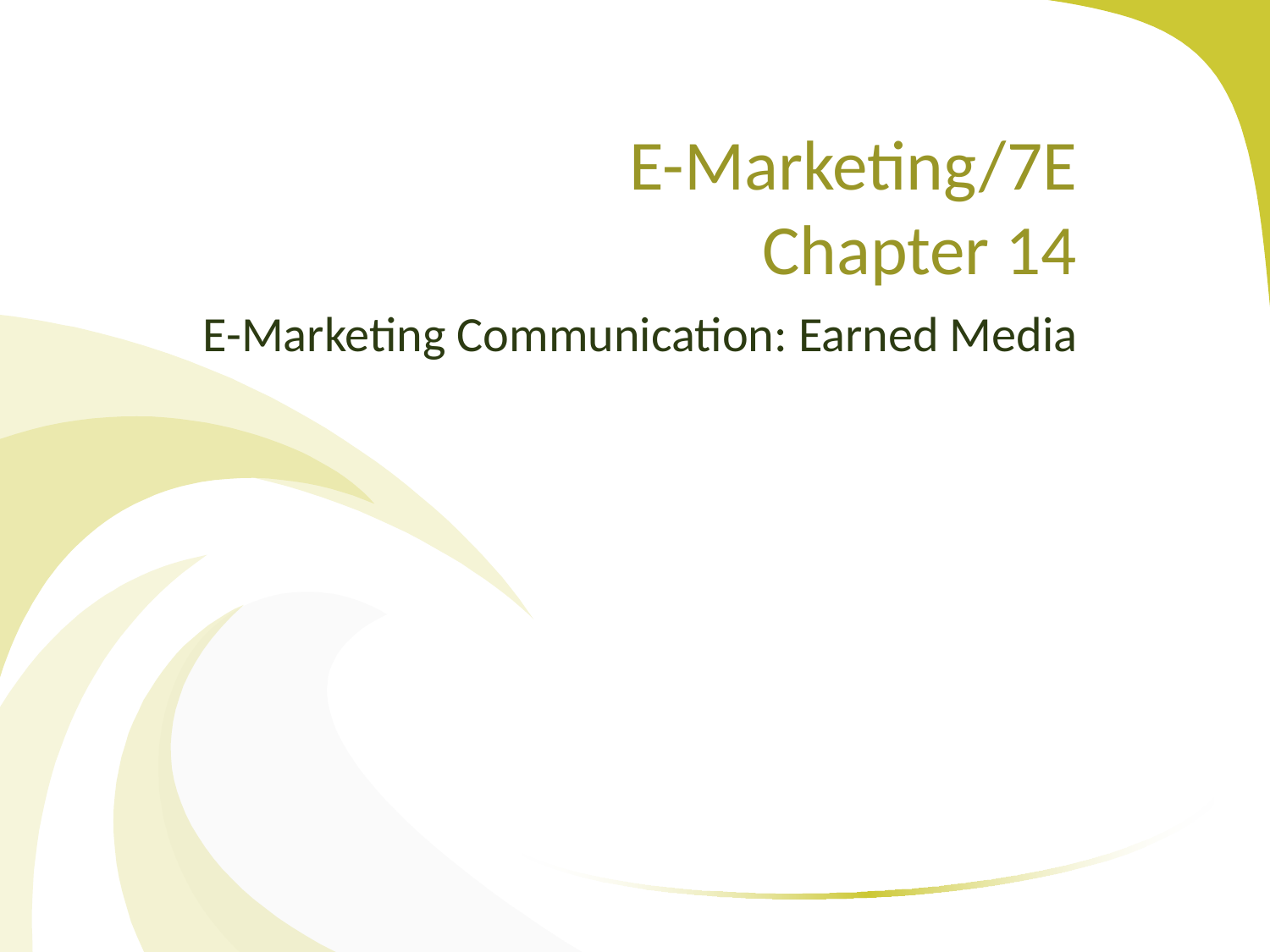

# E-Marketing/7E Chapter 14
E-Marketing Communication: Earned Media